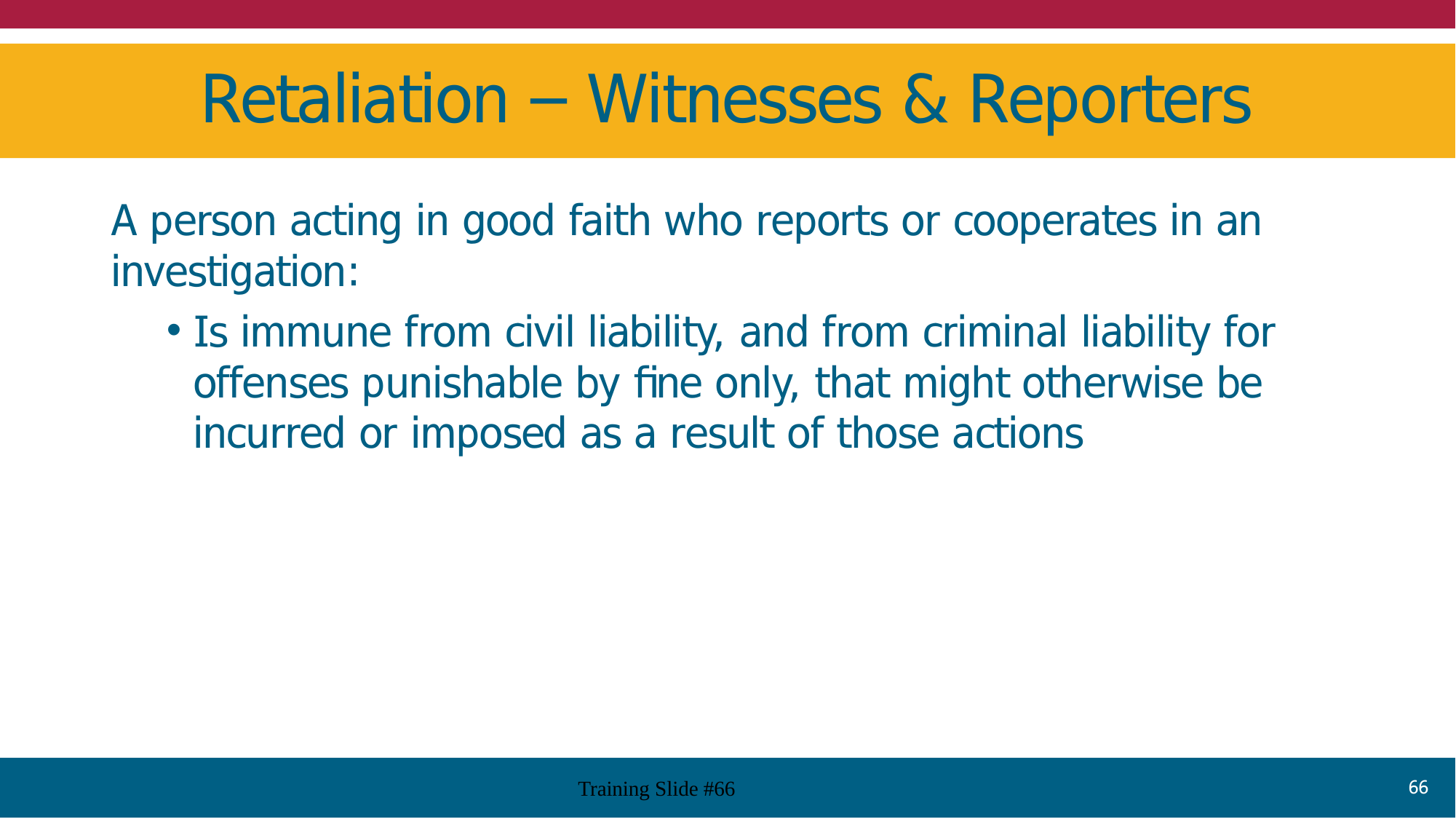

# Retaliation – Witnesses & Reporters
A person acting in good faith who reports or cooperates in an investigation:
Is immune from civil liability, and from criminal liability for offenses punishable by fine only, that might otherwise be incurred or imposed as a result of those actions

66
Training Slide #66